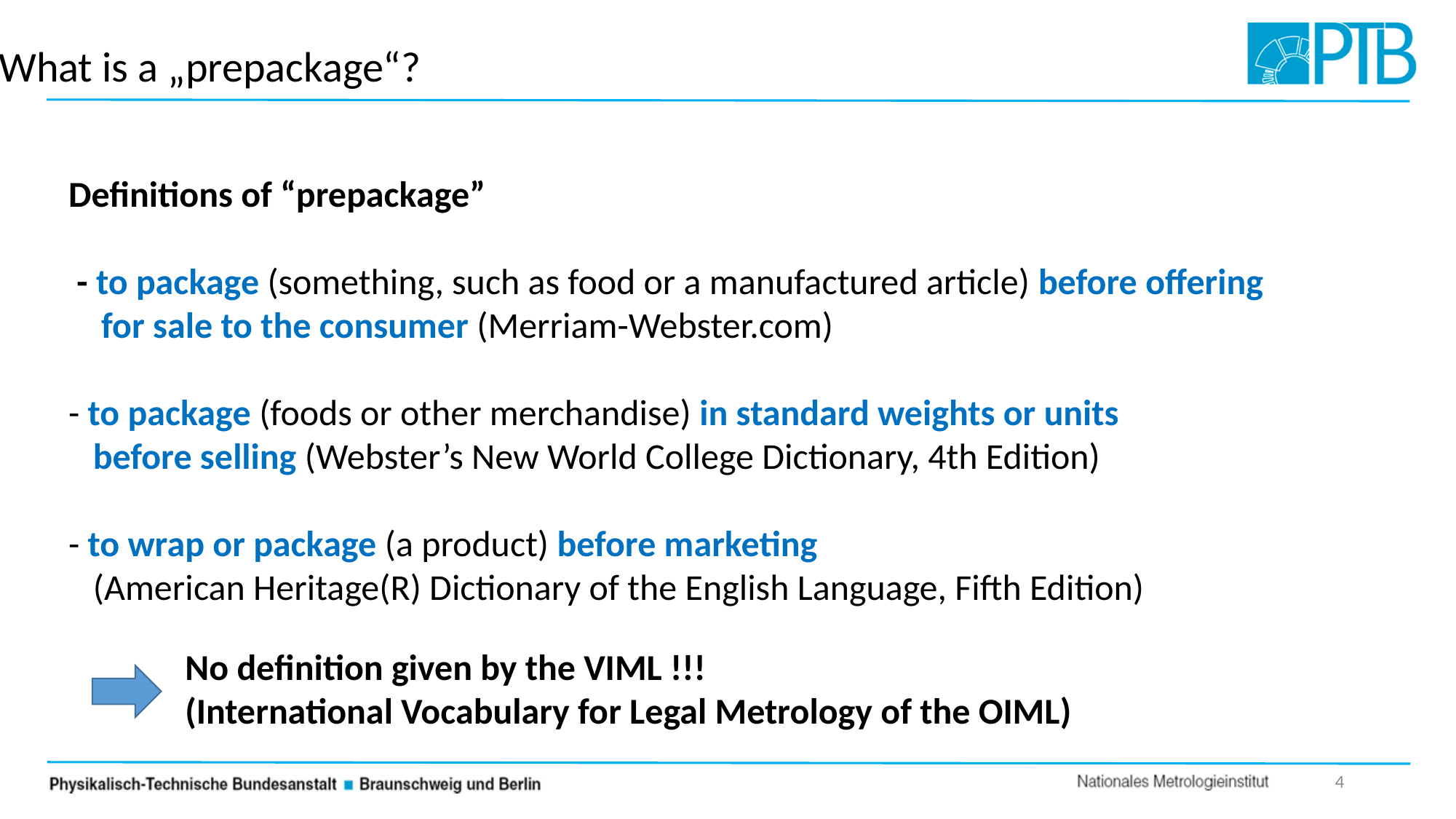

What is a „prepackage“?
Definitions of “prepackage”

 - to package (something, such as food or a manufactured article) before offering
    for sale to the consumer (Merriam-Webster.com)
- to package (foods or other merchandise) in standard weights or units
   before selling (Webster’s New World College Dictionary, 4th Edition)

- to wrap or package (a product) before marketing
   (American Heritage(R) Dictionary of the English Language, Fifth Edition)

No definition given by the VIML !!!
(International Vocabulary for Legal Metrology of the OIML)

4